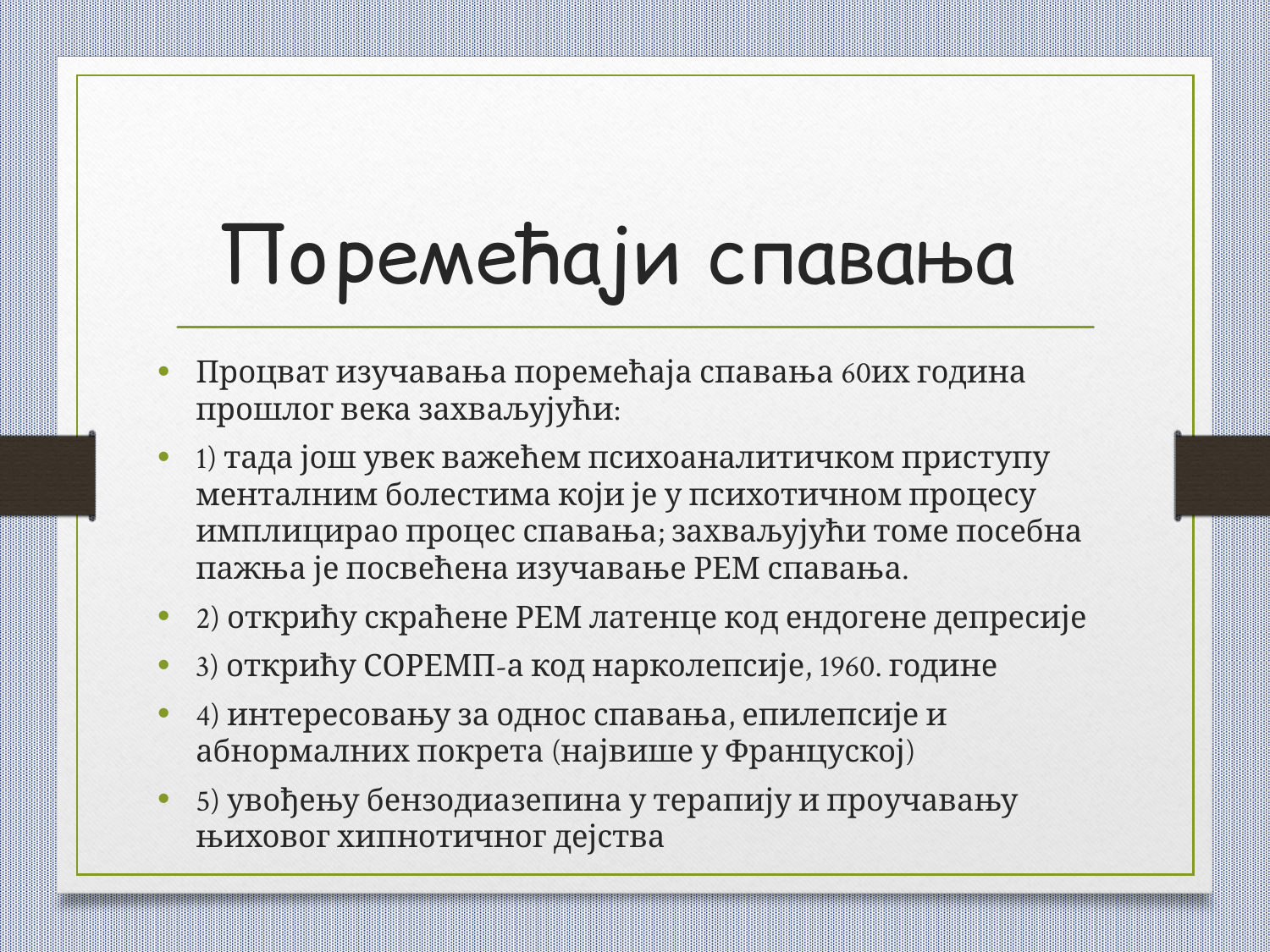

# Поремећаји спавања
Процват изучавања поремећаја спавања 60их година прошлог века захваљујући:
1) тада још увек важећем психоаналитичком приступу менталним болестима који је у психотичном процесу имплицирао процес спавања; захваљујући томе посебна пажња је посвећена изучавање РЕМ спавања.
2) открићу скраћене РЕМ латенце код ендогене депресије
3) открићу СОРЕМП-а код нарколепсије, 1960. године
4) интересовању за однос спавања, епилепсије и абнормалних покрета (највише у Француској)
5) увођењу бензодиазепина у терапију и проучавању њиховог хипнотичног дејства